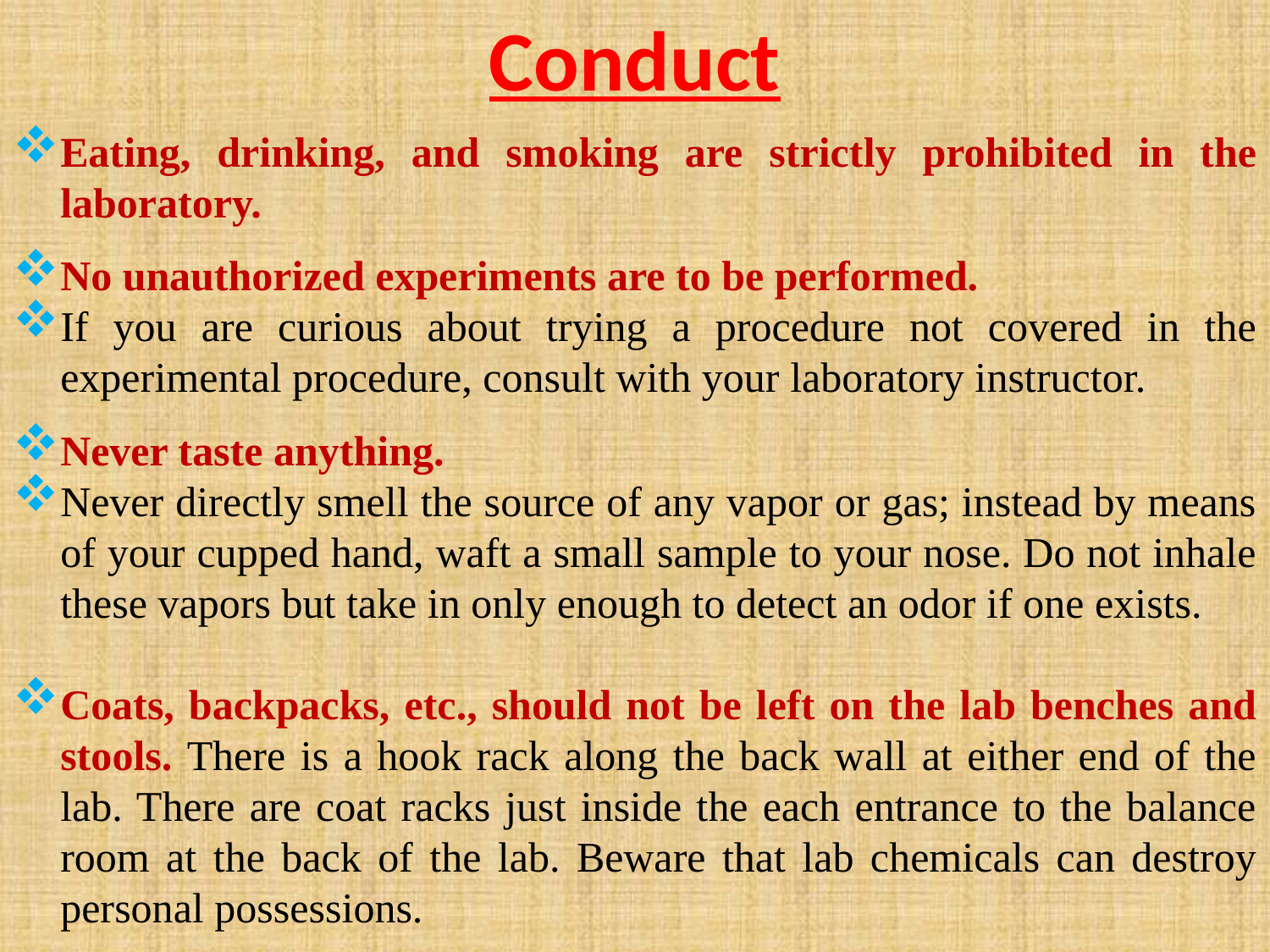

Conduct
Eating, drinking, and smoking are strictly prohibited in the laboratory.

No unauthorized experiments are to be performed.
If you are curious about trying a procedure not covered in the experimental procedure, consult with your laboratory instructor.

Never taste anything.
Never directly smell the source of any vapor or gas; instead by means of your cupped hand, waft a small sample to your nose. Do not inhale these vapors but take in only enough to detect an odor if one exists.

Coats, backpacks, etc., should not be left on the lab benches and stools. There is a hook rack along the back wall at either end of the lab. There are coat racks just inside the each entrance to the balance room at the back of the lab. Beware that lab chemicals can destroy personal possessions.